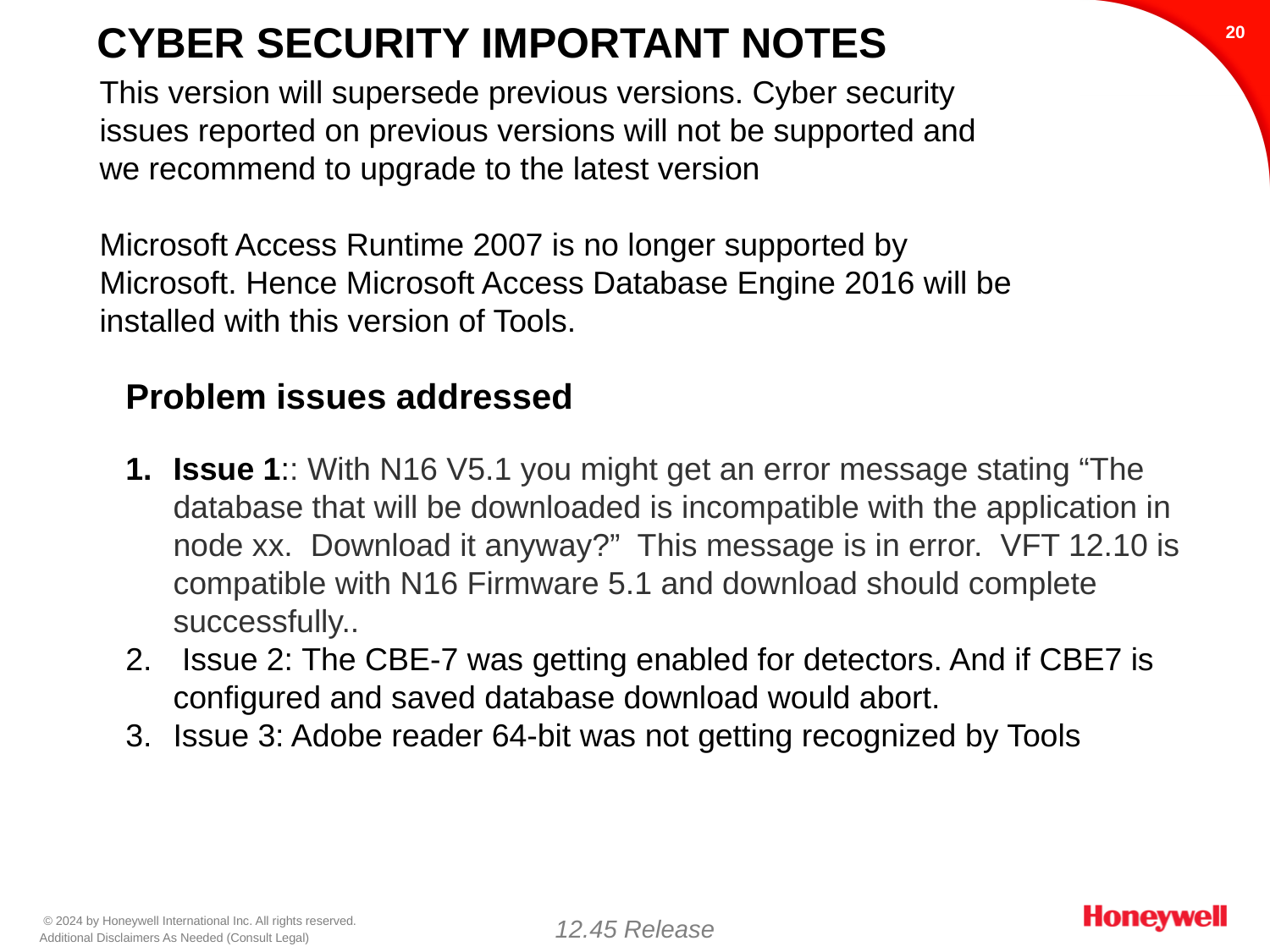

20
# Cyber security Important notes
This version will supersede previous versions. Cyber security issues reported on previous versions will not be supported and we recommend to upgrade to the latest version

Microsoft Access Runtime 2007 is no longer supported by Microsoft. Hence Microsoft Access Database Engine 2016 will be installed with this version of Tools.

Problem issues addressed
Issue 1:: With N16 V5.1 you might get an error message stating “The database that will be downloaded is incompatible with the application in node xx.  Download it anyway?”  This message is in error.  VFT 12.10 is compatible with N16 Firmware 5.1 and download should complete successfully..
 Issue 2: The CBE-7 was getting enabled for detectors. And if CBE7 is configured and saved database download would abort.
Issue 3: Adobe reader 64-bit was not getting recognized by Tools
12.45 Release